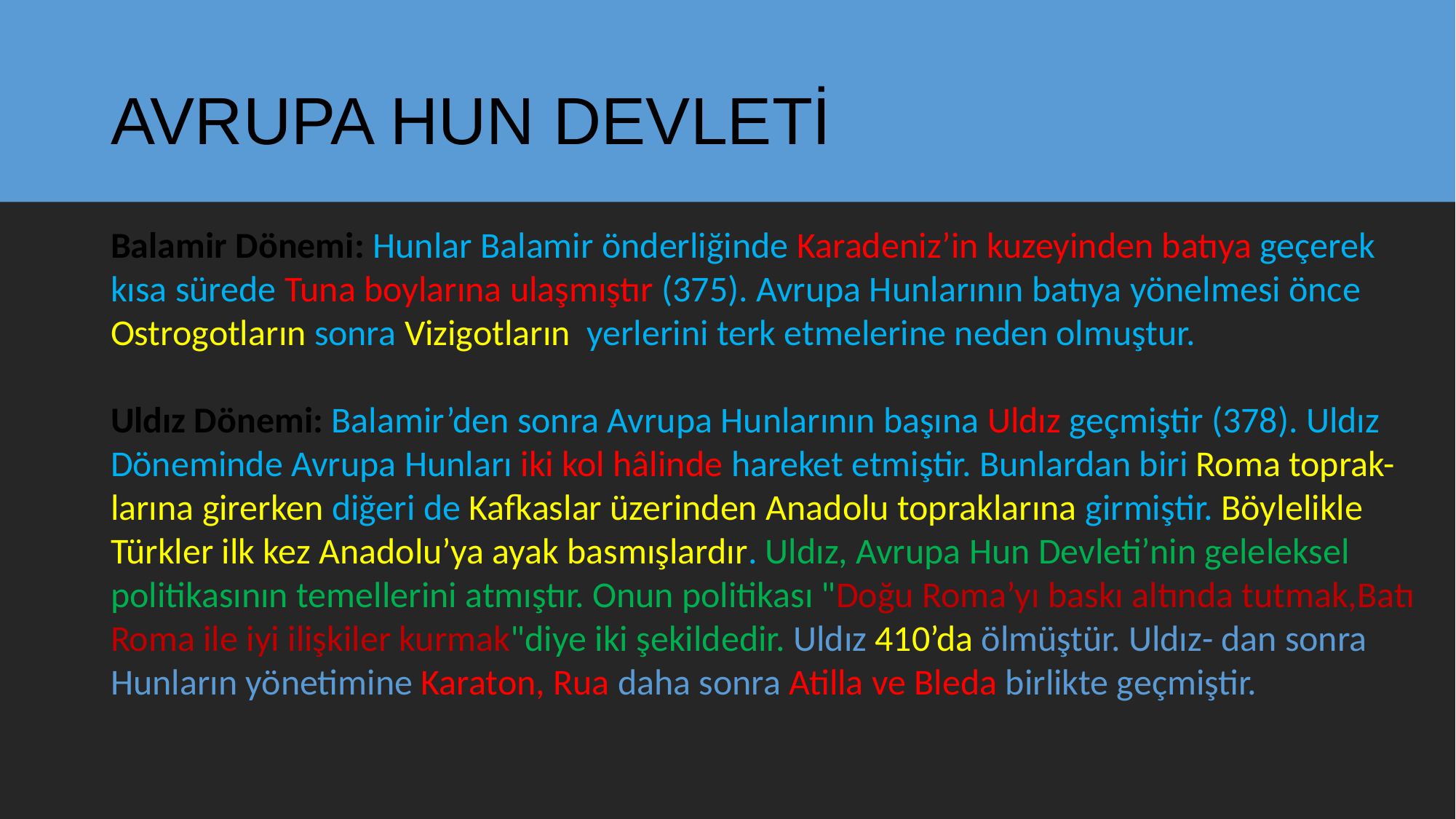

# AVRUPA HUN DEVLETİ

Balamir Dönemi: Hunlar Balamir önderliğinde Karadeniz’in kuzeyinden batıya geçerek kısa sürede Tuna boylarına ulaşmıştır (375). Avrupa Hunlarının batıya yönelmesi önce Ostrogotların sonra Vizigotların  yerlerini terk etmelerine neden olmuştur.

Uldız Dönemi: Balamir’den sonra Avrupa Hunlarının başına Uldız geçmiştir (378). Uldız Döneminde Avrupa Hunları iki kol hâlinde hareket etmiştir. Bunlardan biri Roma toprak- larına girerken diğeri de Kafkaslar üzerinden Anadolu topraklarına girmiştir. Böylelikle Türkler ilk kez Anadolu’ya ayak basmışlardır. Uldız, Avrupa Hun Devleti’nin geleleksel politikasının temellerini atmıştır. Onun politikası "Doğu Roma’yı baskı altında tutmak,Batı Roma ile iyi ilişkiler kurmak"diye iki şekildedir. Uldız 410’da ölmüştür. Uldız- dan sonra Hunların yönetimine Karaton, Rua daha sonra Atilla ve Bleda birlikte geçmiştir.